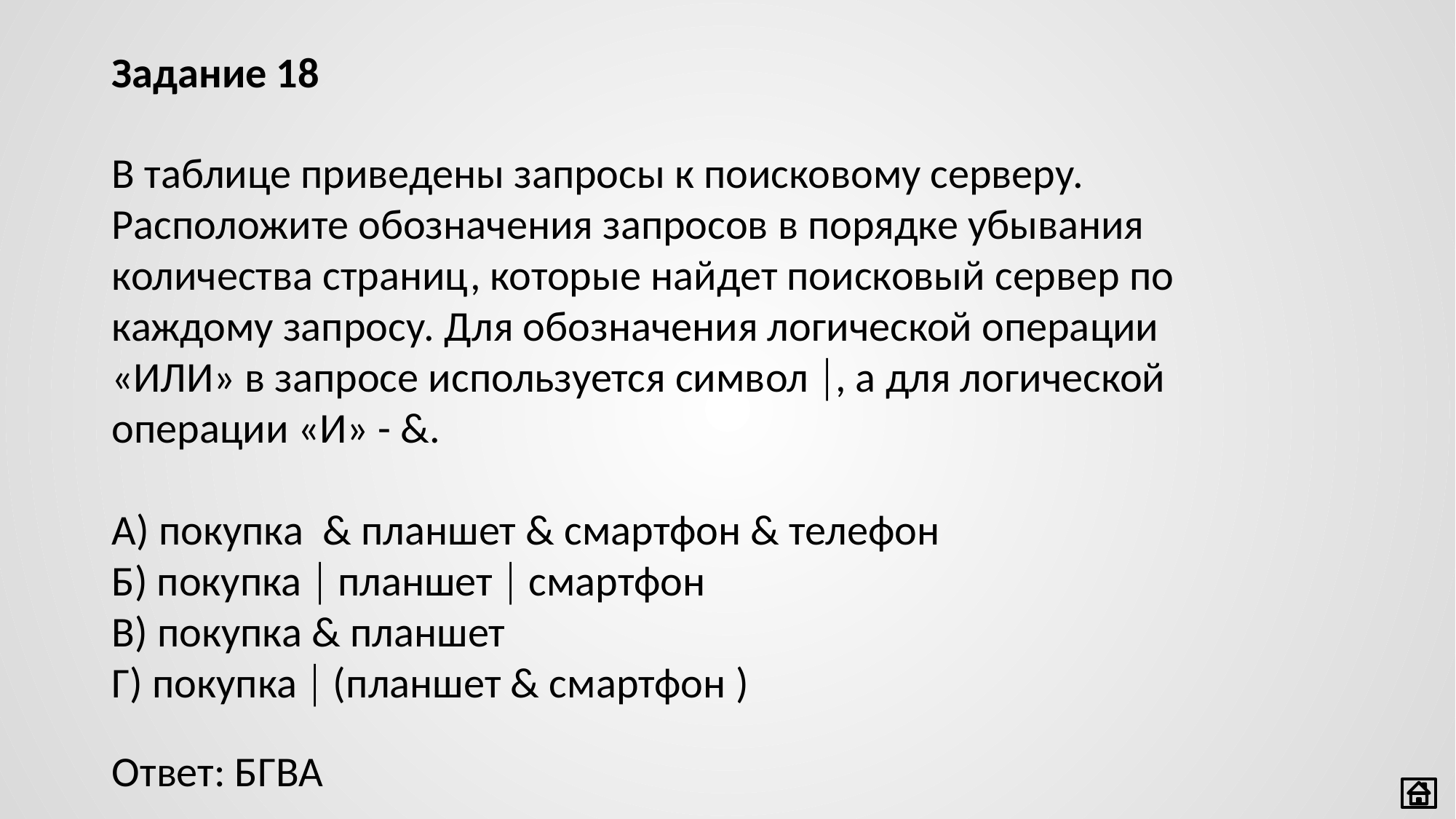

Задание 18
В таблице приведены запросы к поисковому серверу. Расположите обозначения запросов в порядке убывания количества страниц, которые найдет поисковый сервер по каждому запросу. Для обозначения логической операции «ИЛИ» в запросе используется символ |, а для логической операции «И» - &.

А) покупка  & планшет & смартфон & телефон
Б) покупка | планшет | смартфон
В) покупка & планшет
Г) покупка | (планшет & смартфон )

Ответ: БГВА